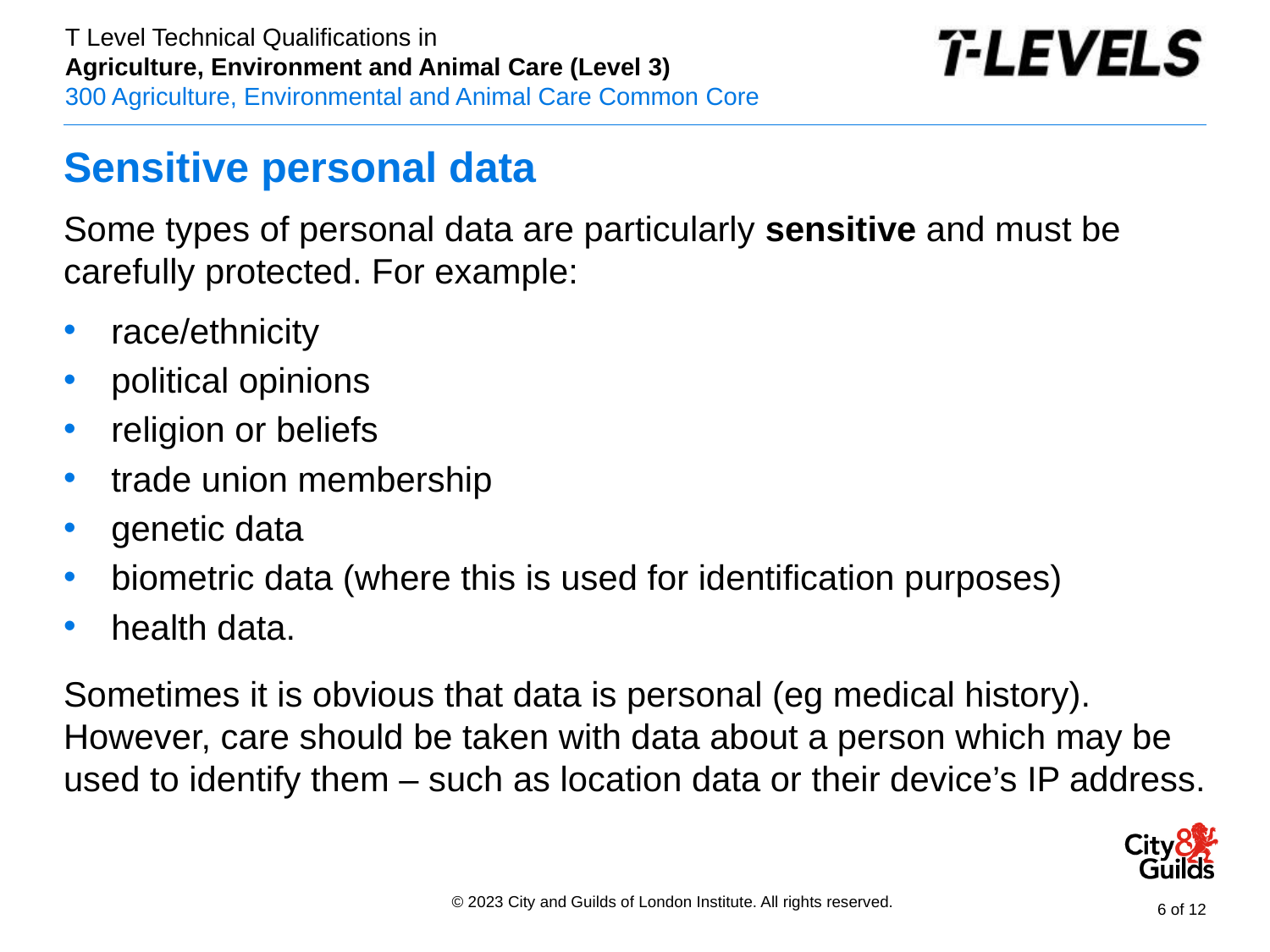

# Sensitive personal data
Some types of personal data are particularly sensitive and must be carefully protected. For example:
race/ethnicity
political opinions
religion or beliefs
trade union membership
genetic data
biometric data (where this is used for identification purposes)
health data.
Sometimes it is obvious that data is personal (eg medical history). However, care should be taken with data about a person which may be used to identify them – such as location data or their device’s IP address.